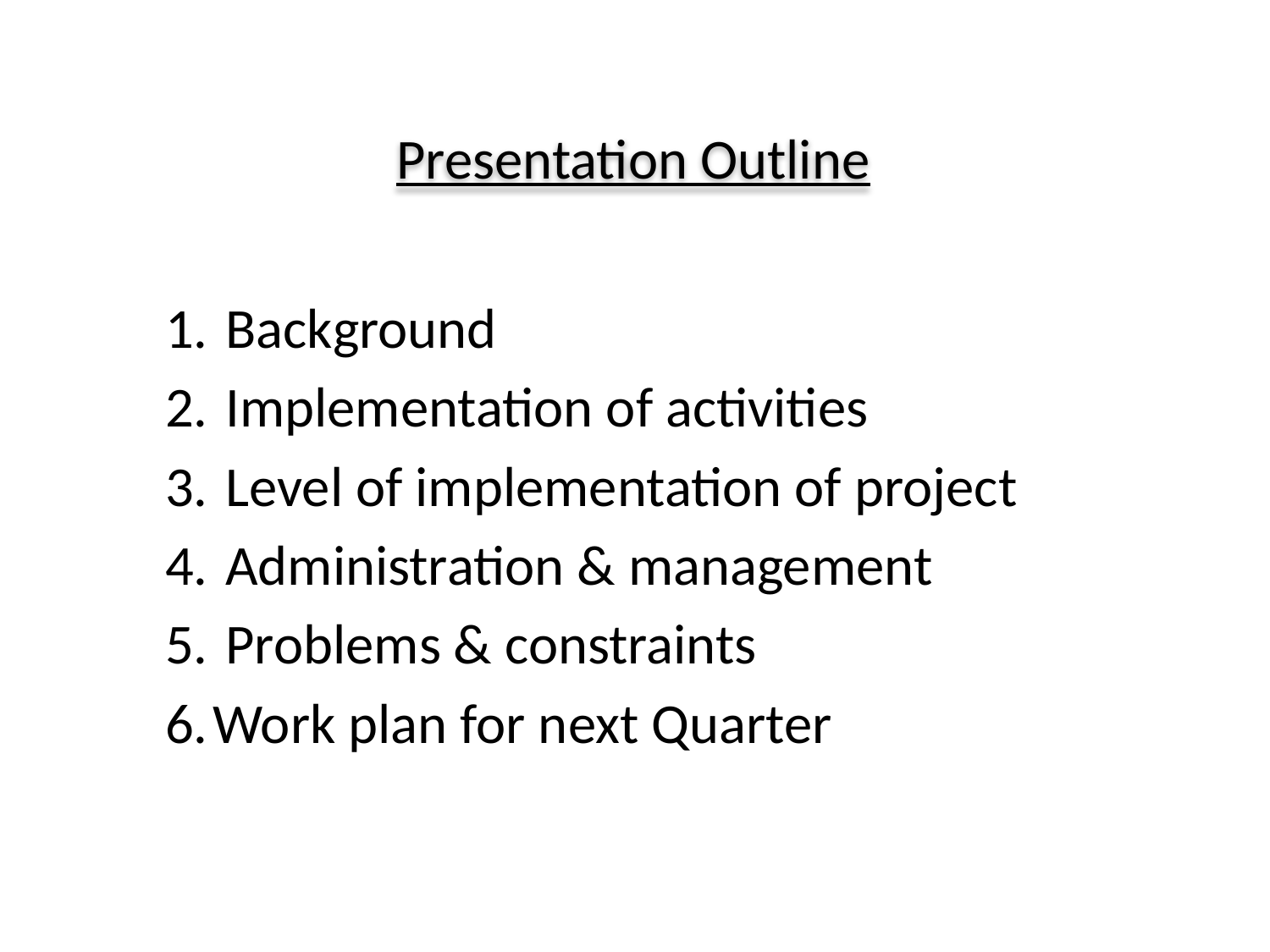

Presentation Outline
 Background
 Implementation of activities
 Level of implementation of project
 Administration & management
 Problems & constraints
Work plan for next Quarter